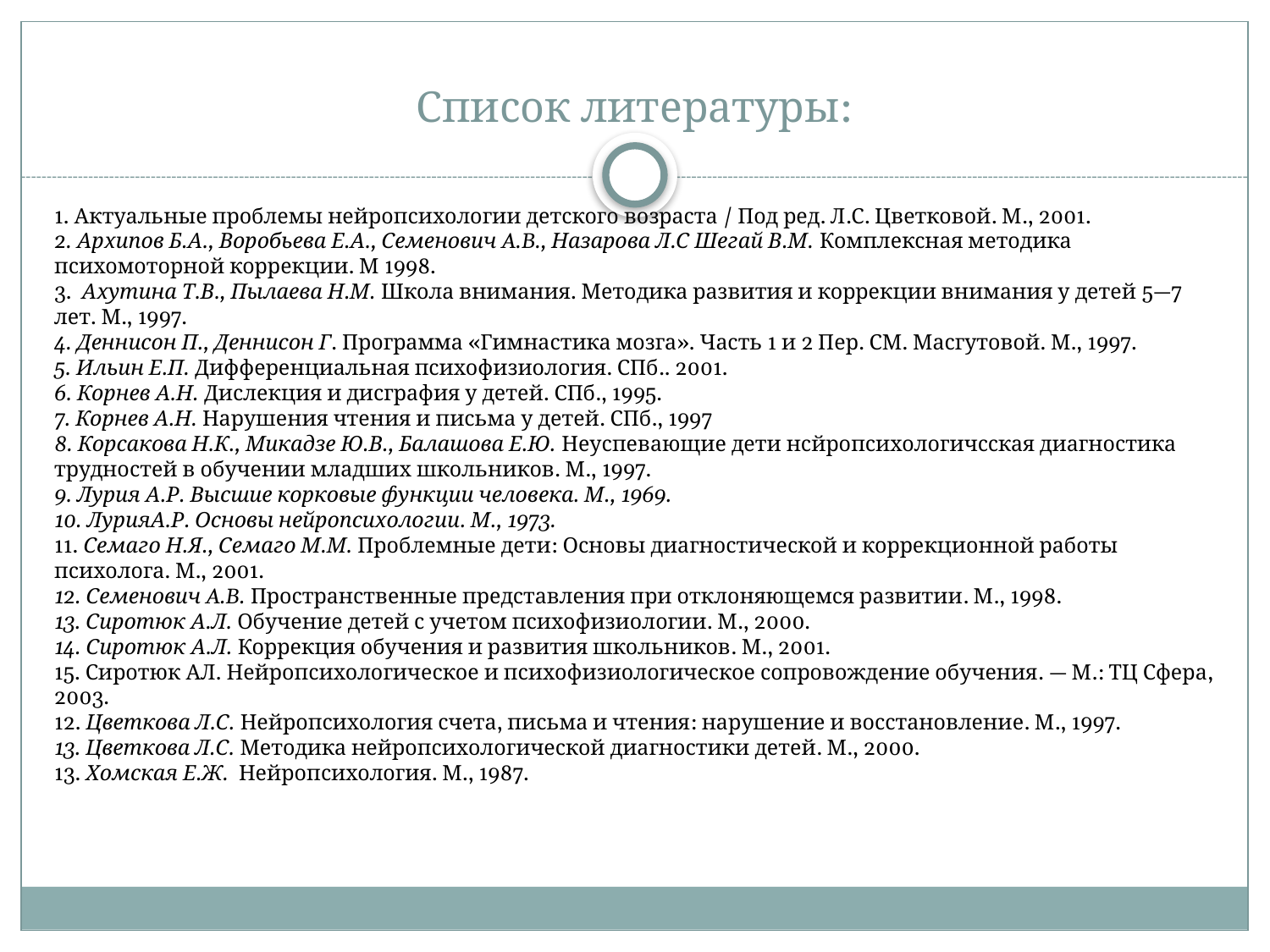

# Список литературы:
1. Актуальные проблемы нейропсихологии детского возраста / Под ред. Л.С. Цветковой. М., 2001.
2. Архипов Б.А., Воробьева Е.А., Семенович A.B., Назарова Л.С Шегай В.М. Комплексная методика психомоторной коррекции. М 1998.
3.  Ахутина Т.В., Пылаева Н.М. Школа внимания. Методика развития и коррекции внимания у детей 5—7 лет. М., 1997.
4. Деннисон П., Деннисон Г. Программа «Гимнастика мозга». Часть 1 и 2 Пер. СМ. Масгутовой. М., 1997.
5. Ильин Е.П. Дифференциальная психофизиология. СПб.. 2001.
6. Корнев А.Н. Дислекция и дисграфия у детей. СПб., 1995.
7. Корнев А.Н. Нарушения чтения и письма у детей. СПб., 1997
8. Корсакова Н.К., Микадзе Ю.В., Балашова Е.Ю. Неуспевающие дети нсйропсихологичсская диагностика трудностей в обучении младших школьников. М., 1997.
9. Лурия А.Р. Высшие корковые функции человека. М., 1969.
10. ЛурияА.Р. Основы нейропсихологии. М., 1973.
11. Семаго Н.Я., Семаго М.М. Проблемные дети: Основы диагностической и коррекционной работы психолога. М., 2001.
12. Семенович A.B. Пространственные представления при отклоняющемся развитии. М., 1998.
13. Сиротюк А.Л. Обучение детей с учетом психофизиологии. М., 2000.
14. Сиротюк А.Л. Коррекция обучения и развития школьников. М., 2001.
15. Сиротюк АЛ. Нейропсихологическое и психофизиологическое сопровождение обучения. — М.: ТЦ Сфера, 2003.
12. Цветкова Л.С. Нейропсихология счета, письма и чтения: нарушение и восстановление. М., 1997.
13. Цветкова Л.С. Методика нейропсихологической диагностики детей. М., 2000.
13. Хомская Е.Ж.  Нейропсихология. М., 1987.